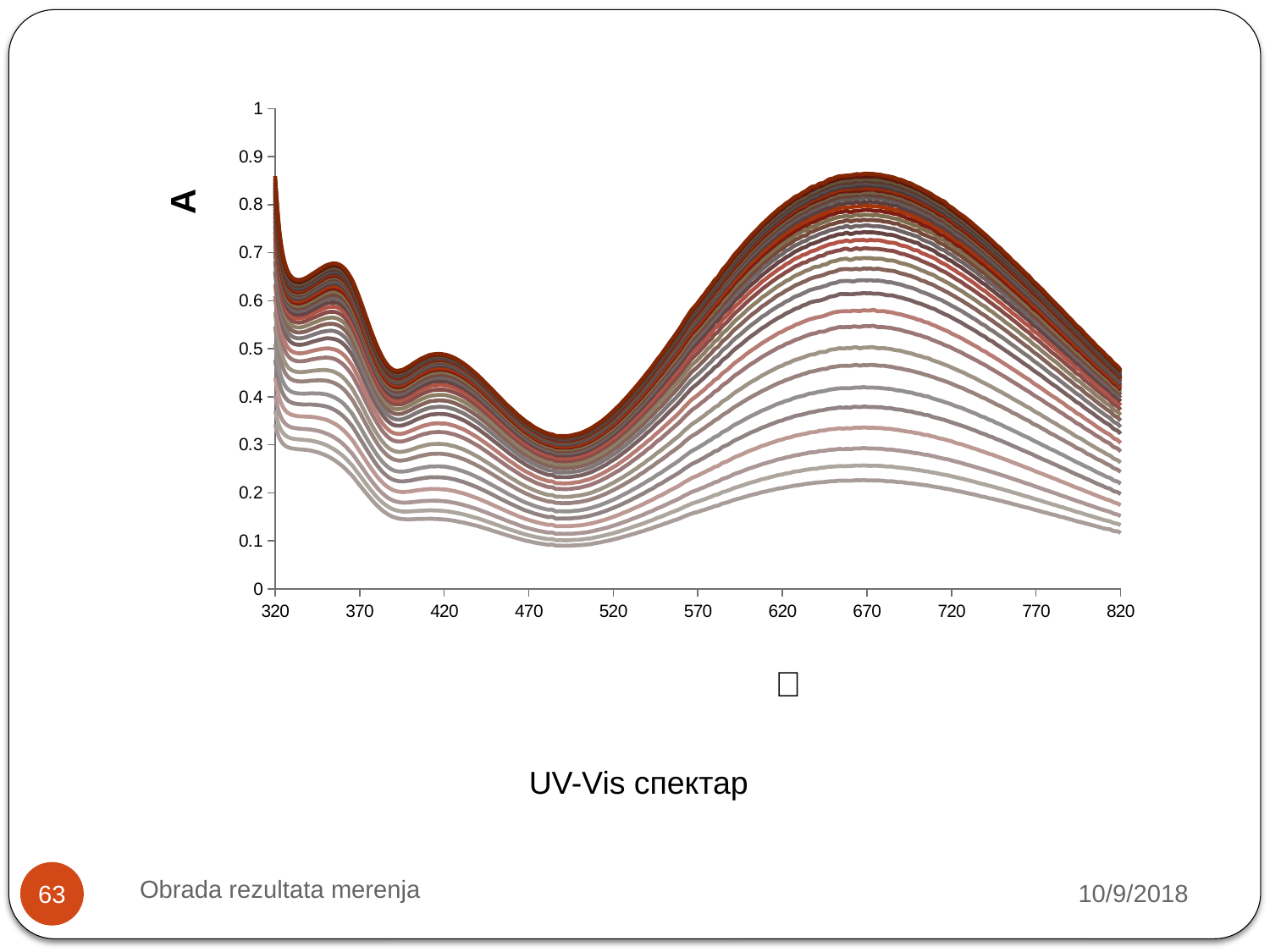

### Chart

| Category |  |  |  |  |  |  |  |  |  |  |  |  |  |  |  |  |  |  |  |  |  |  |  |  |  |  |  |  |  |  |  |  |  |  |
|---|---|---|---|---|---|---|---|---|---|---|---|---|---|---|---|---|---|---|---|---|---|---|---|---|---|---|---|---|---|---|---|---|---|---|
UV-Vis спектар
Obrada rezultata merenja
10/9/2018
63